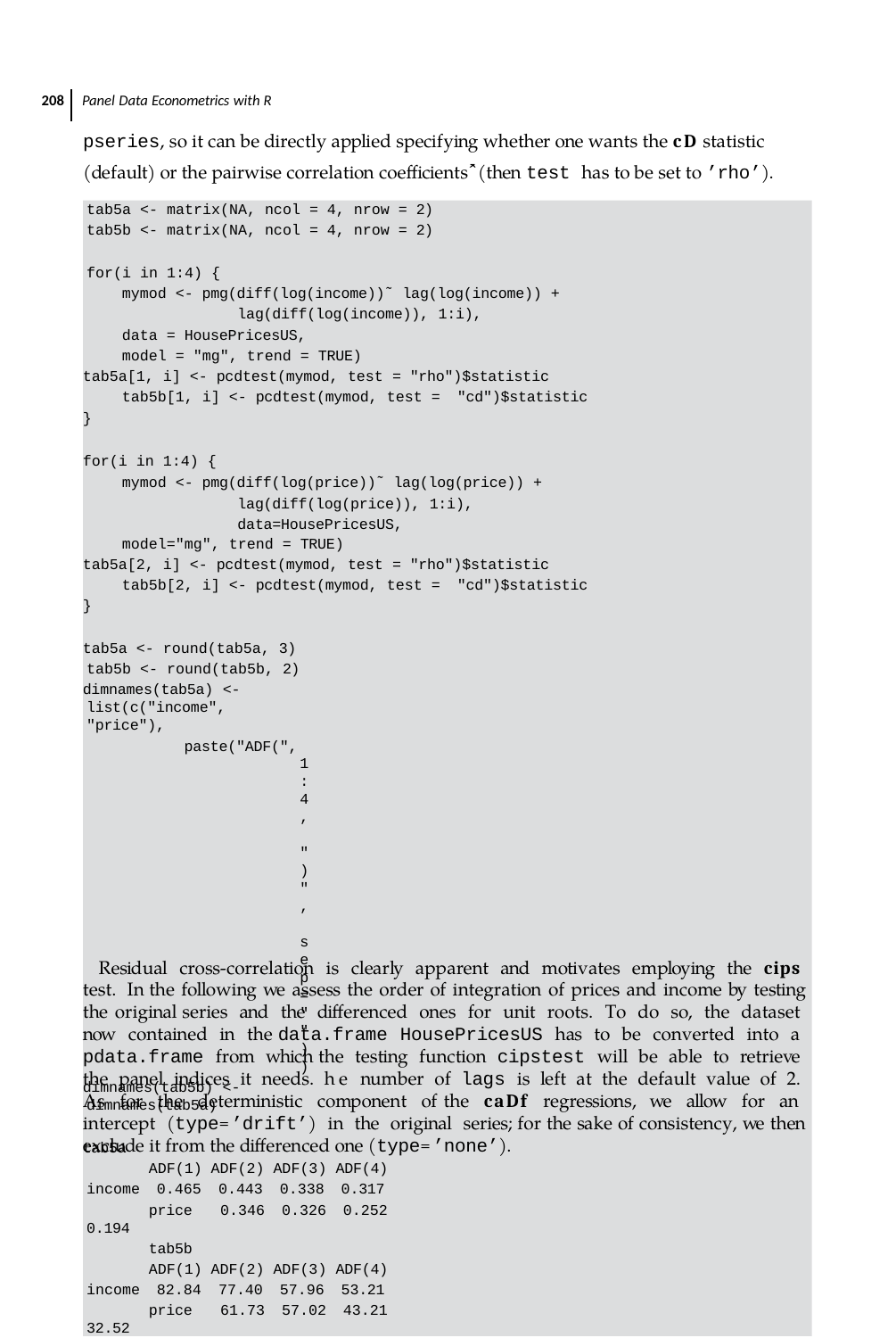

208  Panel Data Econometrics with R

pseries, so it can be directly applied specifying whether one wants the cd statistic (default) or the pairwise correlation coeﬃcients ̄̂ (then test has to be set to ’rho’).

tab5a <- matrix(NA, ncol = 4, nrow = 2)
tab5b <- matrix(NA, ncol = 4, nrow = 2)

for(i in 1:4) {
mymod <- pmg(diff(log(income)) ̃ lag(log(income)) + lag(diff(log(income)), 1:i),
data = HousePricesUS,
model = "mg", trend = TRUE)
tab5a[1, i] <- pcdtest(mymod, test = "rho")$statistic tab5b[1, i] <- pcdtest(mymod, test = "cd")$statistic
}

for(i in 1:4) {
mymod <- pmg(diff(log(price)) ̃ lag(log(price)) + lag(diff(log(price)), 1:i), data=HousePricesUS,
model="mg", trend = TRUE)
tab5a[2, i] <- pcdtest(mymod, test = "rho")$statistic tab5b[2, i] <- pcdtest(mymod, test = "cd")$statistic
}

tab5a <- round(tab5a, 3) tab5b <- round(tab5b, 2)
dimnames(tab5a) <- list(c("income", "price"),
paste("ADF(", 1:4, ")", sep=""))
dimnames(tab5b) <- dimnames(tab5a)

tab5a
ADF(1) ADF(2) ADF(3) ADF(4) income 0.465 0.443 0.338 0.317
price	0.346 0.326 0.252 0.194
tab5b
ADF(1) ADF(2) ADF(3) ADF(4) income 82.84 77.40 57.96 53.21
price	61.73 57.02 43.21 32.52
Residual  cross-correlation  is  clearly  apparent  and  motivates  employing  the  cips  test.  In the following we assess the order of integration of prices and income by testing the original series  and  the  differenced  ones  for  unit  roots.  To  do  so,  the  dataset  now  contained  in  the data.frame HousePricesUS has  to  be  converted  into  a  pdata.frame from  which the  testing  function  cipstest will  be  able  to  retrieve  the  panel  indices  it  needs.  he number  of  lags is  left  at  the  default  value  of  2.  As  for  the  deterministic  component  of the  cadf  regressions,  we  allow  for  an  intercept  (type=’drift’)  in  the  original  series; for the sake of consistency, we then exclude it from the differenced one (type=’none’).